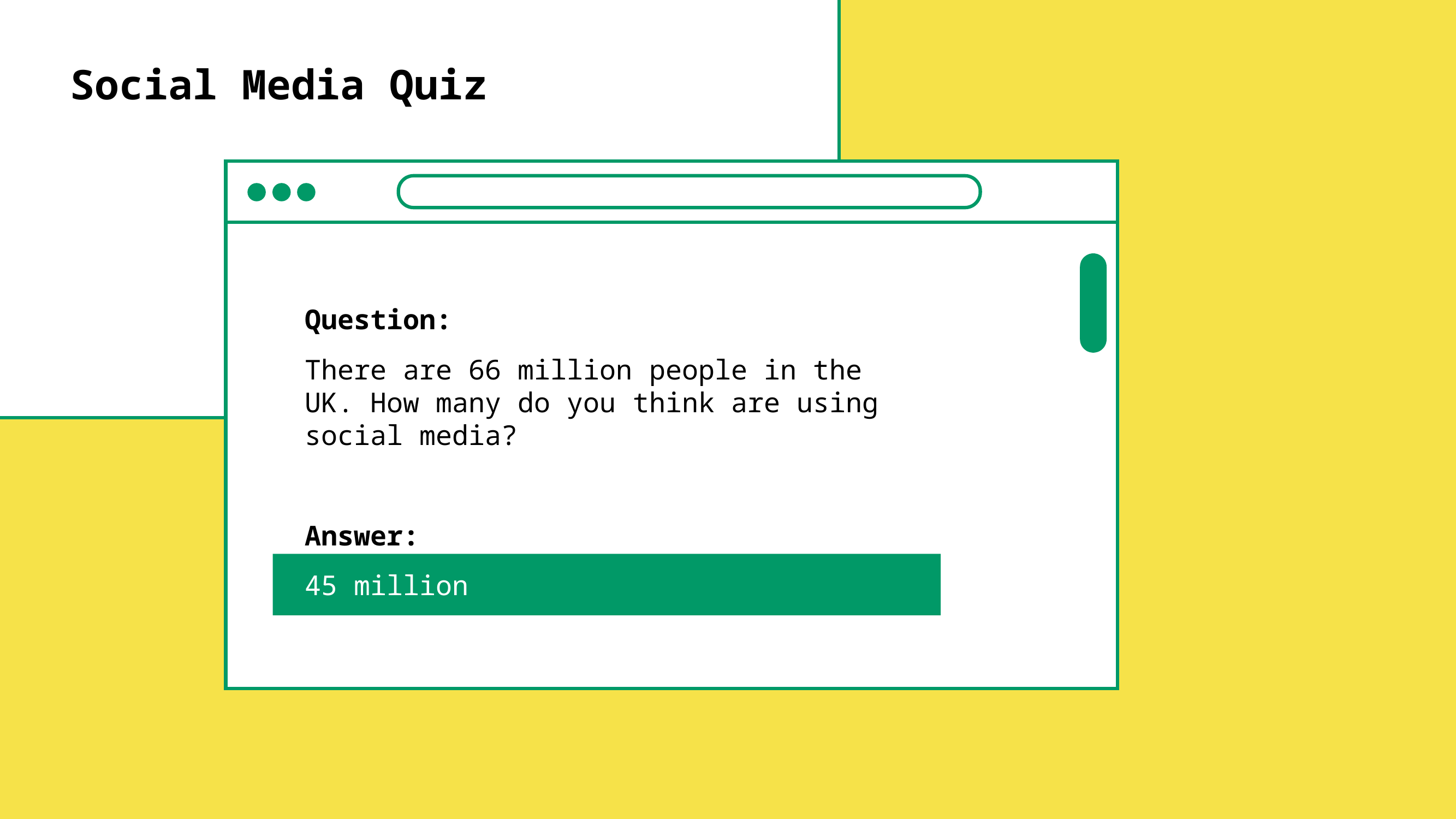

Social Media Quiz

Question:
There are 66 million people in the UK. How many do you think are using social media?
Answer:
45 million